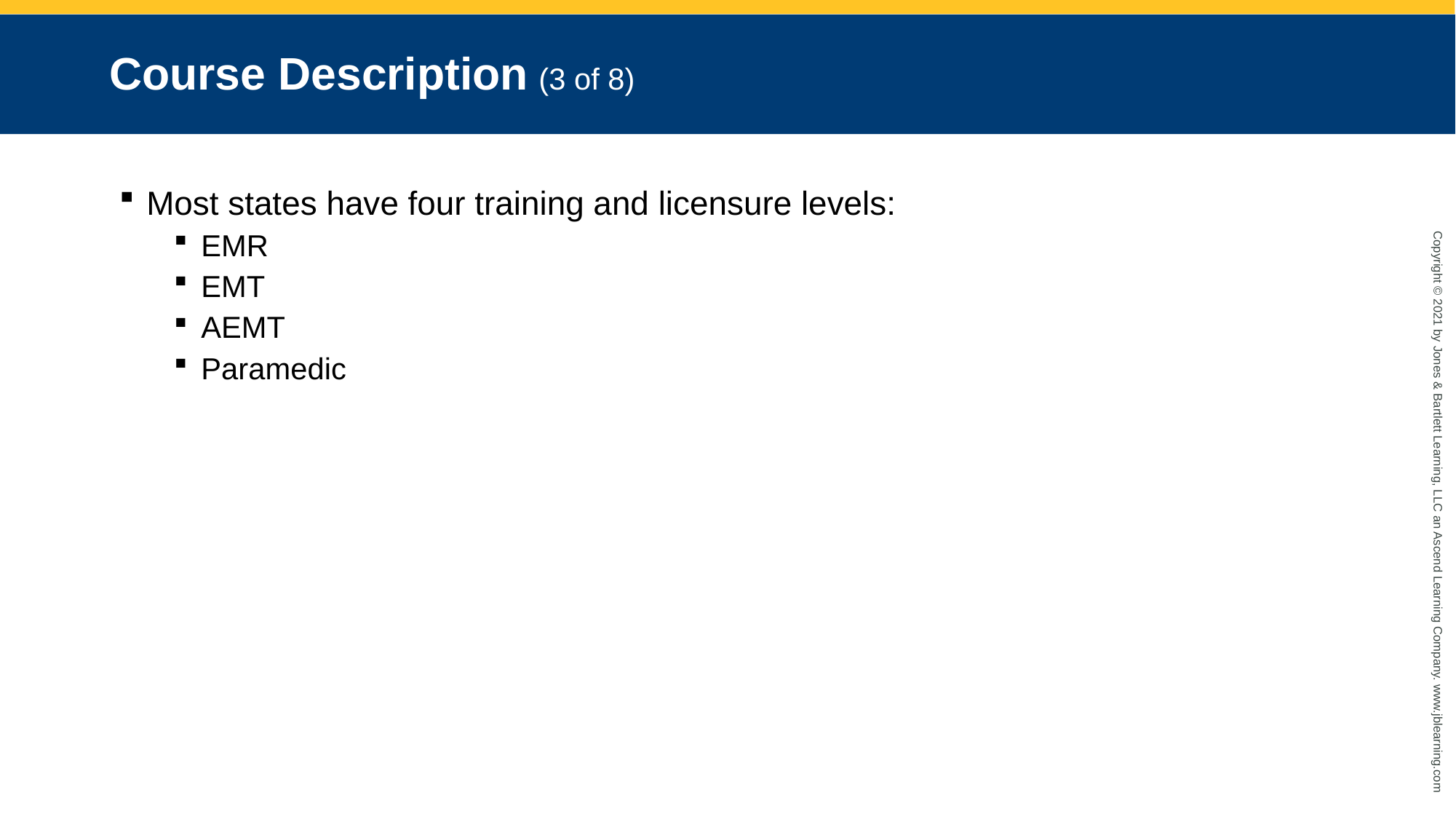

Course Description (3 of 8)
Most states have four training and licensure levels:
EMR
EMT
AEMT
Paramedic